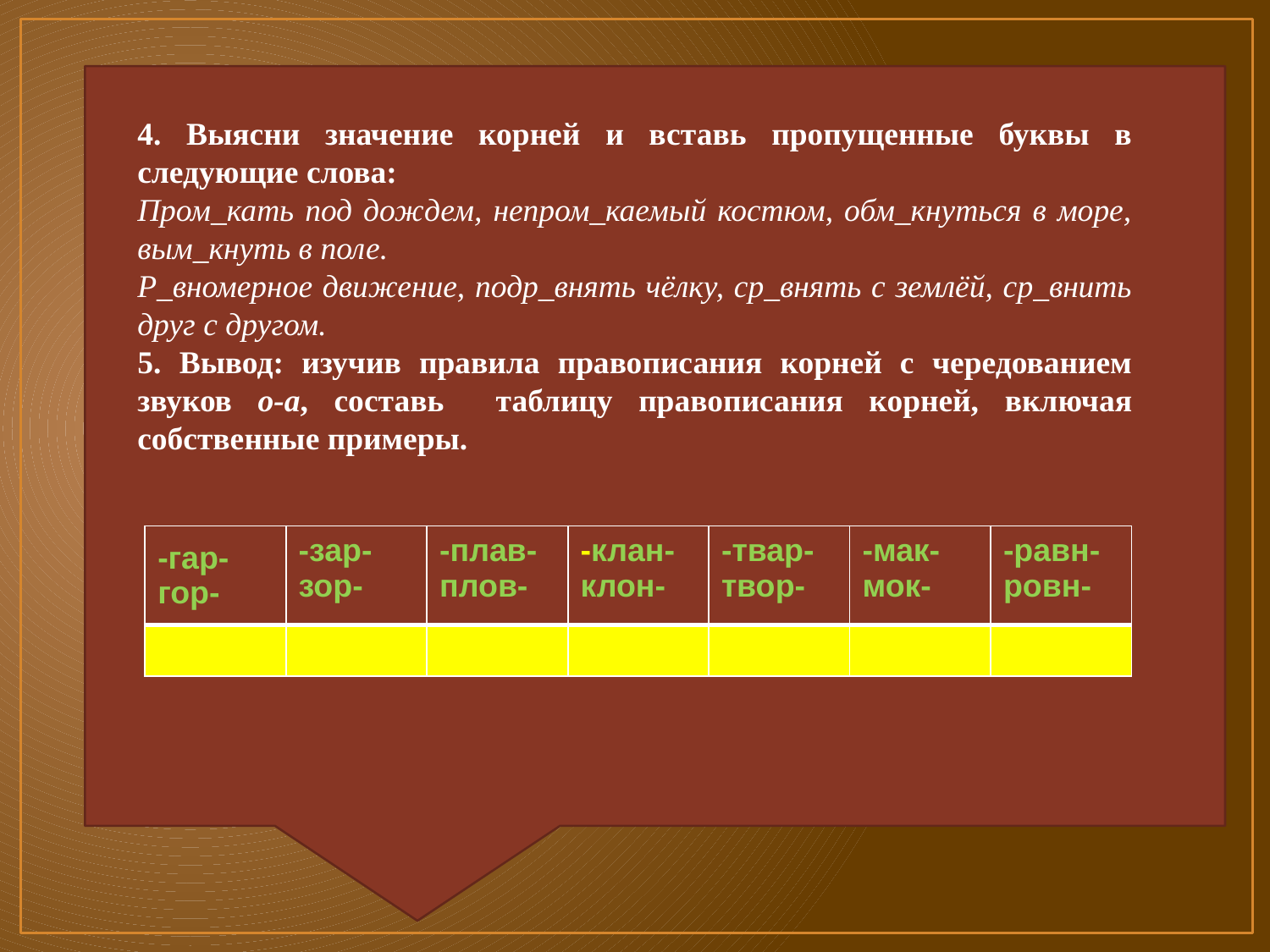

4. Выясни значение корней и вставь пропущенные буквы в следующие слова:
Пром_кать под дождем, непром_каемый костюм, обм_кнуться в море, вым_кнуть в поле.
Р_вномерное движение, подр_внять чёлку, ср_внять с землёй, ср_внить друг с другом.
5. Вывод: изучив правила правописания корней с чередованием звуков о-а, составь  таблицу правописания корней, включая собственные примеры.
| -гар- -гор- | -зар- -зор- | -плав- -плов- | -клан- -клон- | -твар- -твор- | -мак- -мок- | -равн- -ровн- |
| --- | --- | --- | --- | --- | --- | --- |
|  |  |  |  |  |  |  |
| -гар- гор- | -зар-зор- | -плав-плов- | -клан-клон- | -твар-твор- | -мак-мок- | -равн-ровн- |
| --- | --- | --- | --- | --- | --- | --- |
|  |  |  |  |  |  |  |